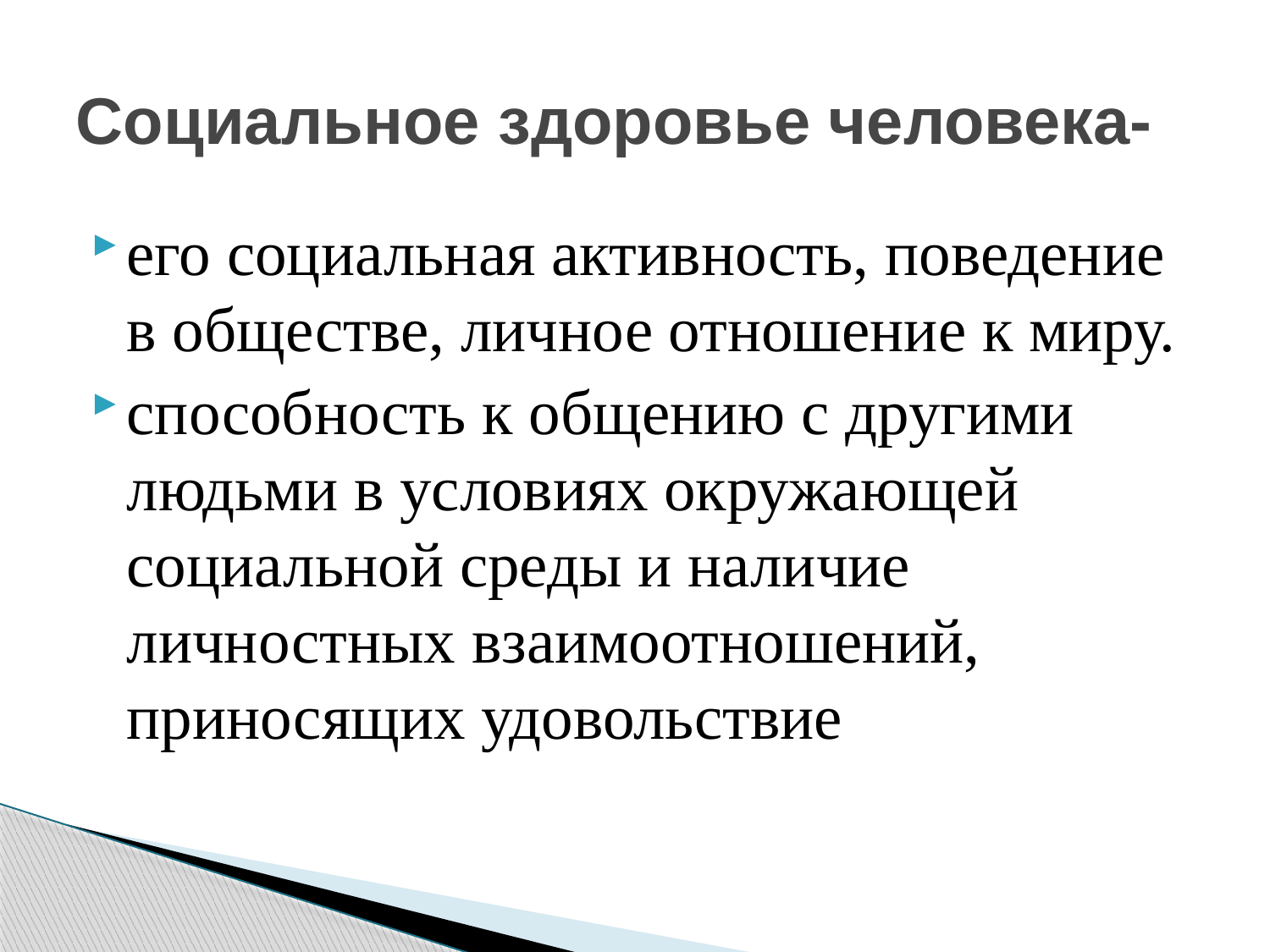

# Социальное здоровье человека-
его социальная активность, поведение в обществе, личное отношение к миру.
способность к общению с другими людьми в условиях окружающей социальной среды и наличие личностных взаимоотношений, приносящих удовольствие